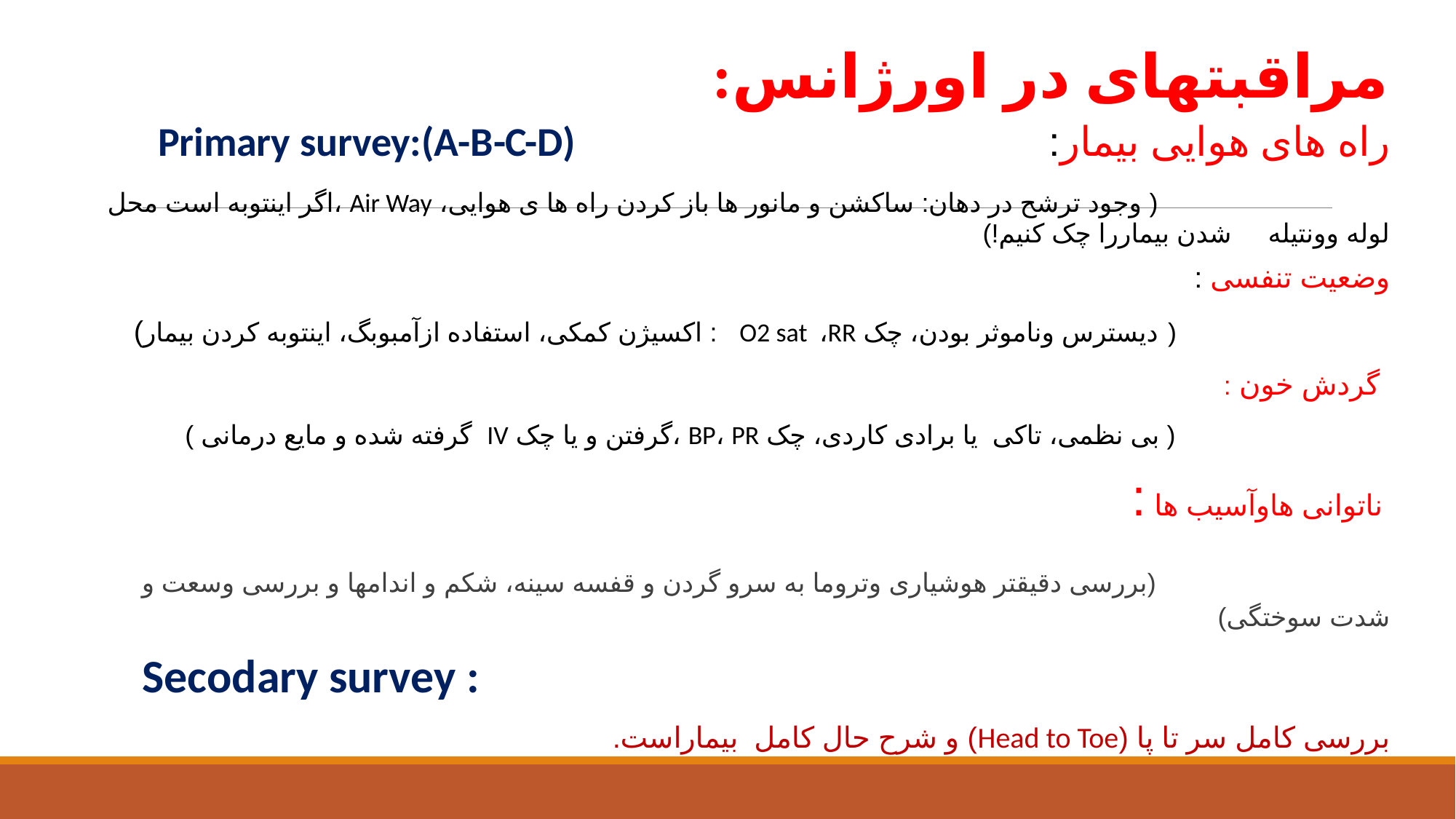

# مراقبتهای در اورژانس:
راه های هوایی بیمار:                                          Primary survey:(A-B-C-D)
                        ( وجود ترشح در دهان: ساکشن و مانور ها باز کردن راه ها ی هوایی، Air Way ،اگر اینتوبه است محل لوله وونتیله     شدن بیماررا چک کنیم!)
وضعیت تنفسی :
                               ( دیسترس وناموثر بودن، چک O2 sat  ،RR   : اکسیژن کمکی، استفاده ازآمبوبگ، اینتوبه کردن بیمار)
گردش خون :
                            ( بی نظمی، تاکی  یا برادی کاردی، چک BP، PR ،گرفتن و یا چک IV  گرفته شده و مایع درمانی )
 ناتوانی هاوآسیب ها :
                (بررسی دقیقتر هوشیاری وتروما به سرو گردن و قفسه سینه، شکم و اندامها و بررسی وسعت و شدت سوختگی)
    Secodary survey :
بررسی کامل سر تا پا (Head to Toe) و شرح حال کامل  بیماراست.